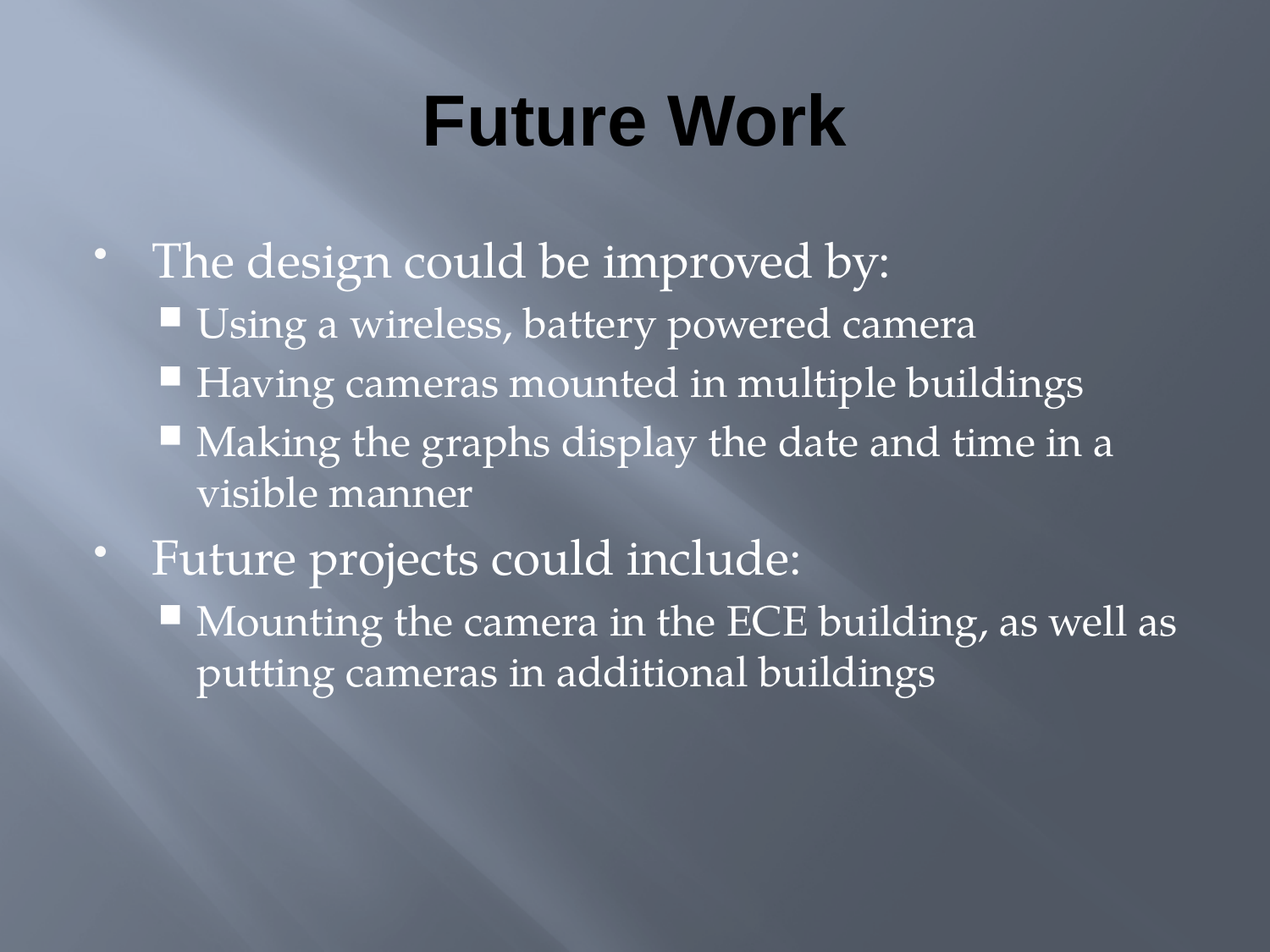

# Future Work
The design could be improved by:
Using a wireless, battery powered camera
Having cameras mounted in multiple buildings
Making the graphs display the date and time in a visible manner
Future projects could include:
Mounting the camera in the ECE building, as well as putting cameras in additional buildings